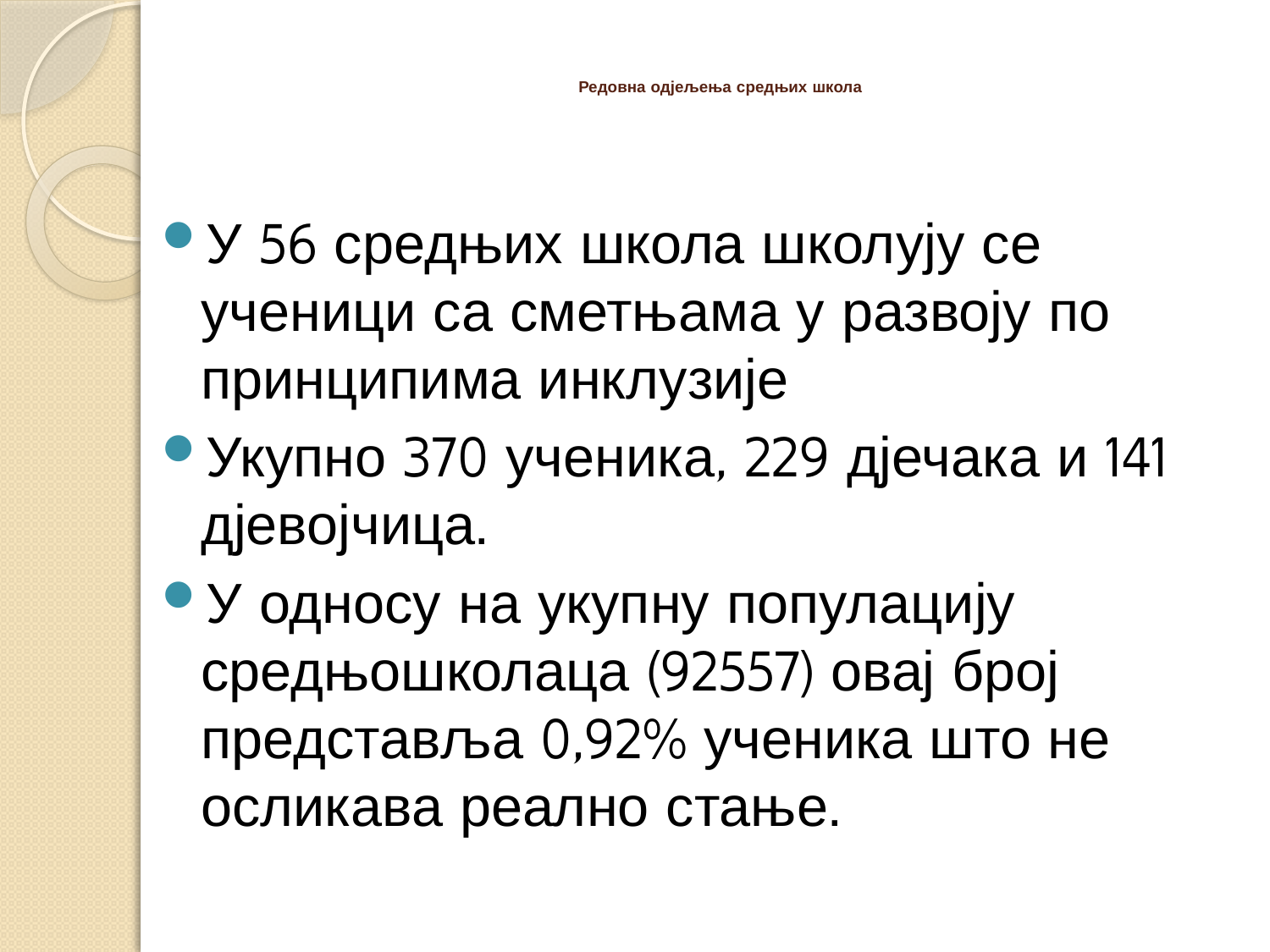

# Редовна одјељења средњих школа
У 56 средњих школа школују се ученици са сметњама у развоју по принципима инклузије
Укупно 370 ученика, 229 дјечака и 141 дјевојчица.
У односу на укупну популацију средњошколаца (92557) овај број представља 0,92% ученика што не осликава реално стање.